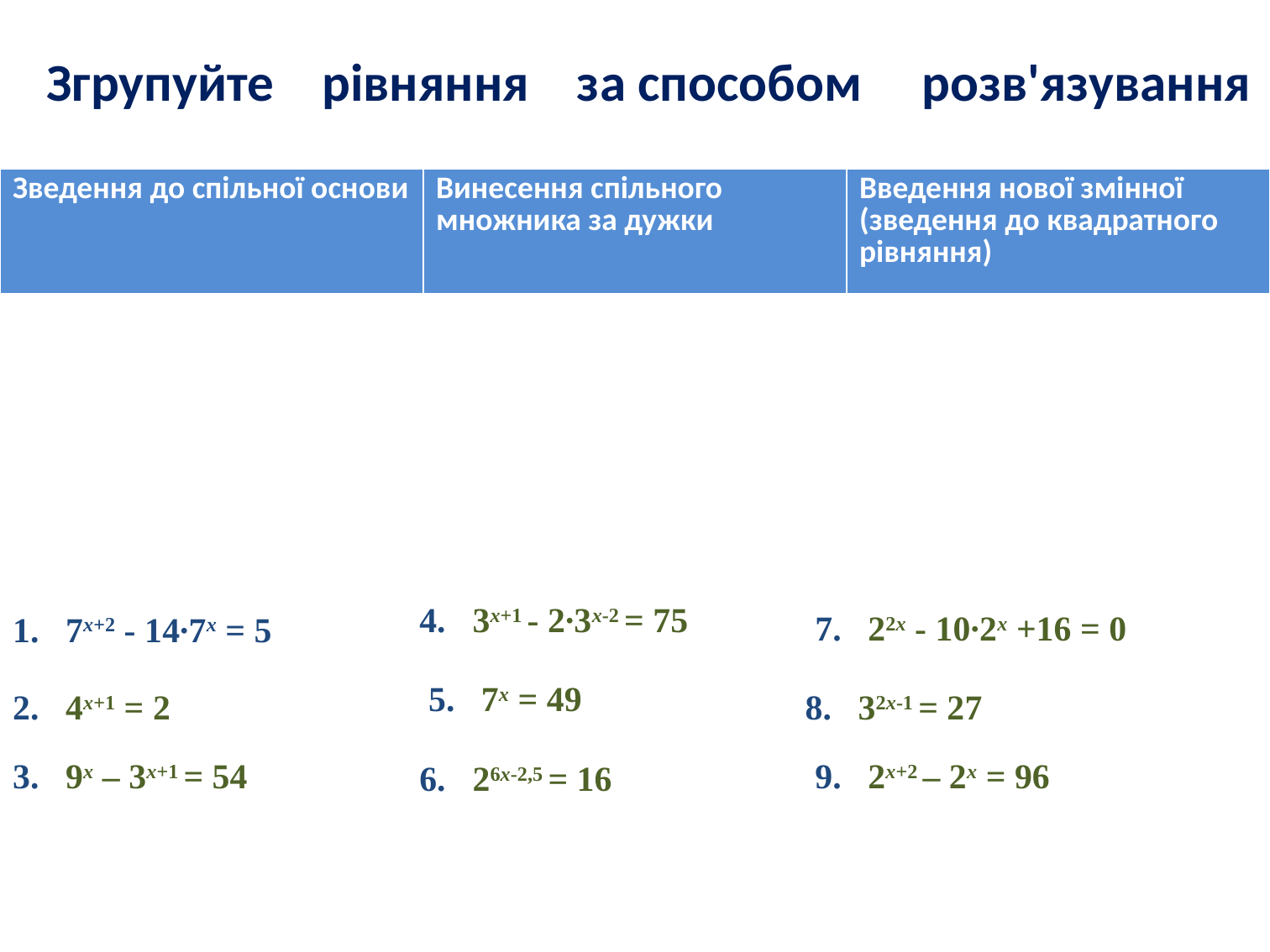

# Згрупуйте    рівняння    за способом     розв'язування
| Зведення до спільної основи | Винесення спільного множника за дужки | Введення нової змінної (зведення до квадратного рівняння) |
| --- | --- | --- |
|  |  |  |
4.   3х+1 - 2∙3х-2 = 75

7.   22х - 10∙2х +16 = 0

1.   7х+2 - 14∙7х = 5

 5.   7х = 49

2.   4х+1 = 2

8.   32х-1 = 27

3.   9х – 3х+1 = 54

9.   2х+2 – 2х = 96

6.   26х-2,5 = 16